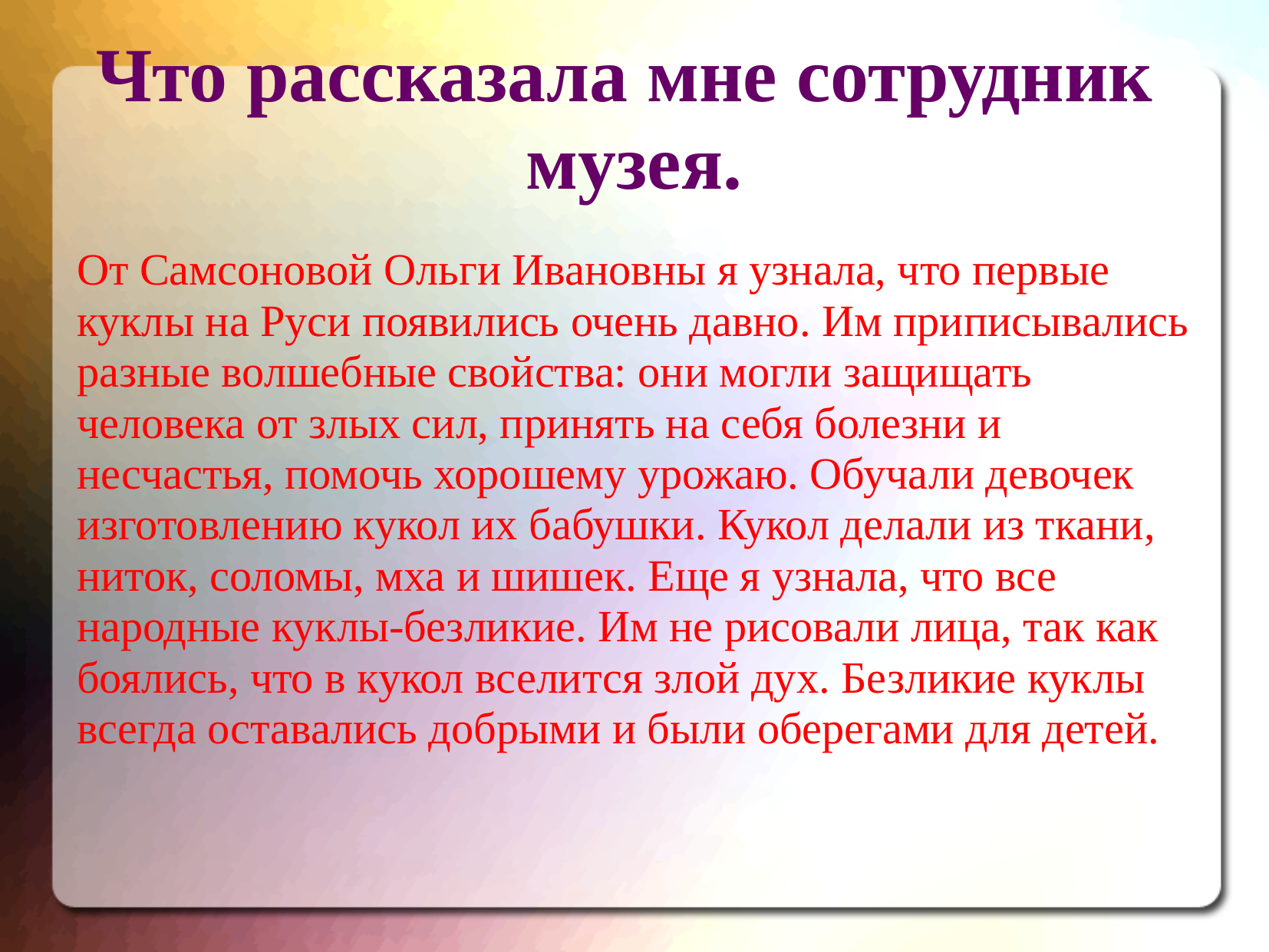

# Что рассказала мне сотрудник музея.

От Самсоновой Ольги Ивановны я узнала, что первые куклы на Руси появились очень давно. Им приписывались разные волшебные свойства: они могли защищать человека от злых сил, принять на себя болезни и несчастья, помочь хорошему урожаю. Обучали девочек изготовлению кукол их бабушки. Кукол делали из ткани, ниток, соломы, мха и шишек. Еще я узнала, что все народные куклы-безликие. Им не рисовали лица, так как боялись, что в кукол вселится злой дух. Безликие куклы всегда оставались добрыми и были оберегами для детей.